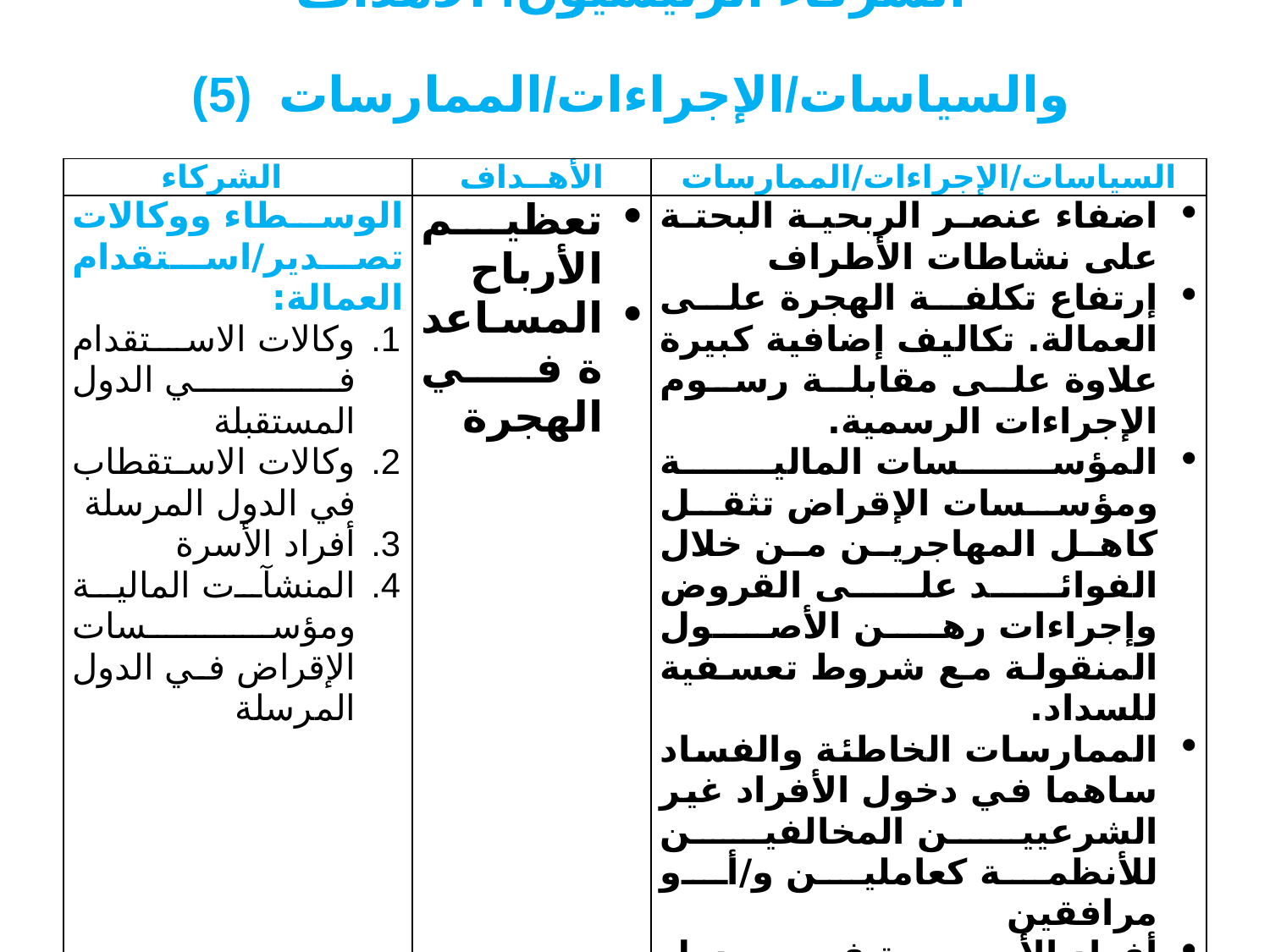

# الشركاء الرئيسيون: الأهداف والسياسات/الإجراءات/الممارسات (5)
| الشركاء | الأهــداف | السياسات/الإجراءات/الممارسات |
| --- | --- | --- |
| الوسطاء ووكالات تصدير/استقدام العمالة: وكالات الاستقدام في الدول المستقبلة وكالات الاستقطاب في الدول المرسلة أفراد الأسرة المنشآت المالية ومؤسسات الإقراض في الدول المرسلة | تعظيم الأرباح المساعدة في الهجرة | اضفاء عنصر الربحية البحتة على نشاطات الأطراف إرتفاع تكلفة الهجرة على العمالة. تكاليف إضافية كبيرة علاوة على مقابلة رسوم الإجراءات الرسمية. المؤسسات المالية ومؤسسات الإقراض تثقل كاهل المهاجرين من خلال الفوائد على القروض وإجراءات رهن الأصول المنقولة مع شروط تعسفية للسداد. الممارسات الخاطئة والفساد ساهما في دخول الأفراد غير الشرعيين المخالفين للأنظمة كعاملين و/أو مرافقين أفراد الأسرة في دول المهجر تساهم في تقديم معلومات مضللة في أغلب الأحيان حول فرص التوظيف. |